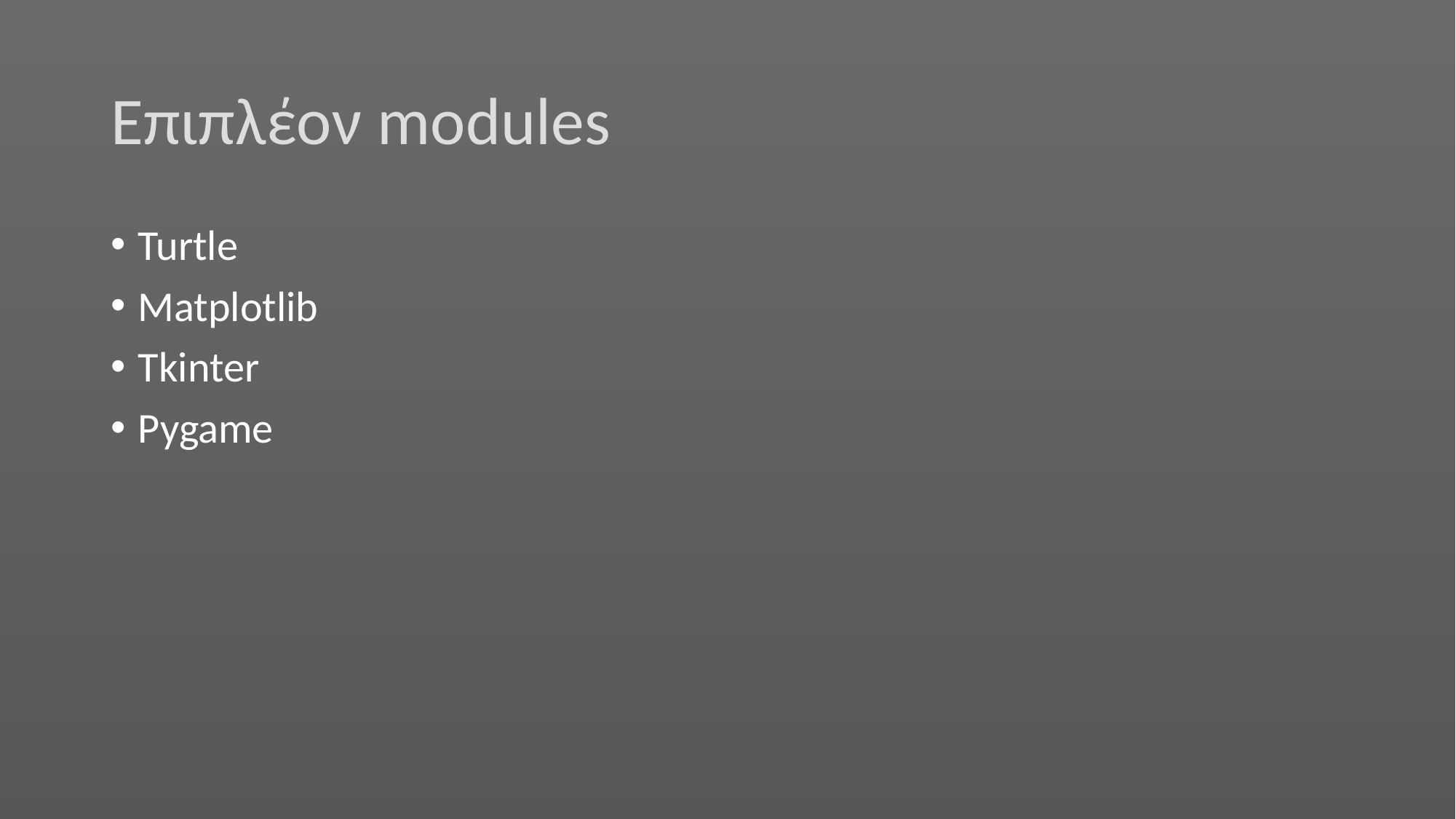

# Επιπλέον modules
Turtle
Matplotlib
Tkinter
Pygame